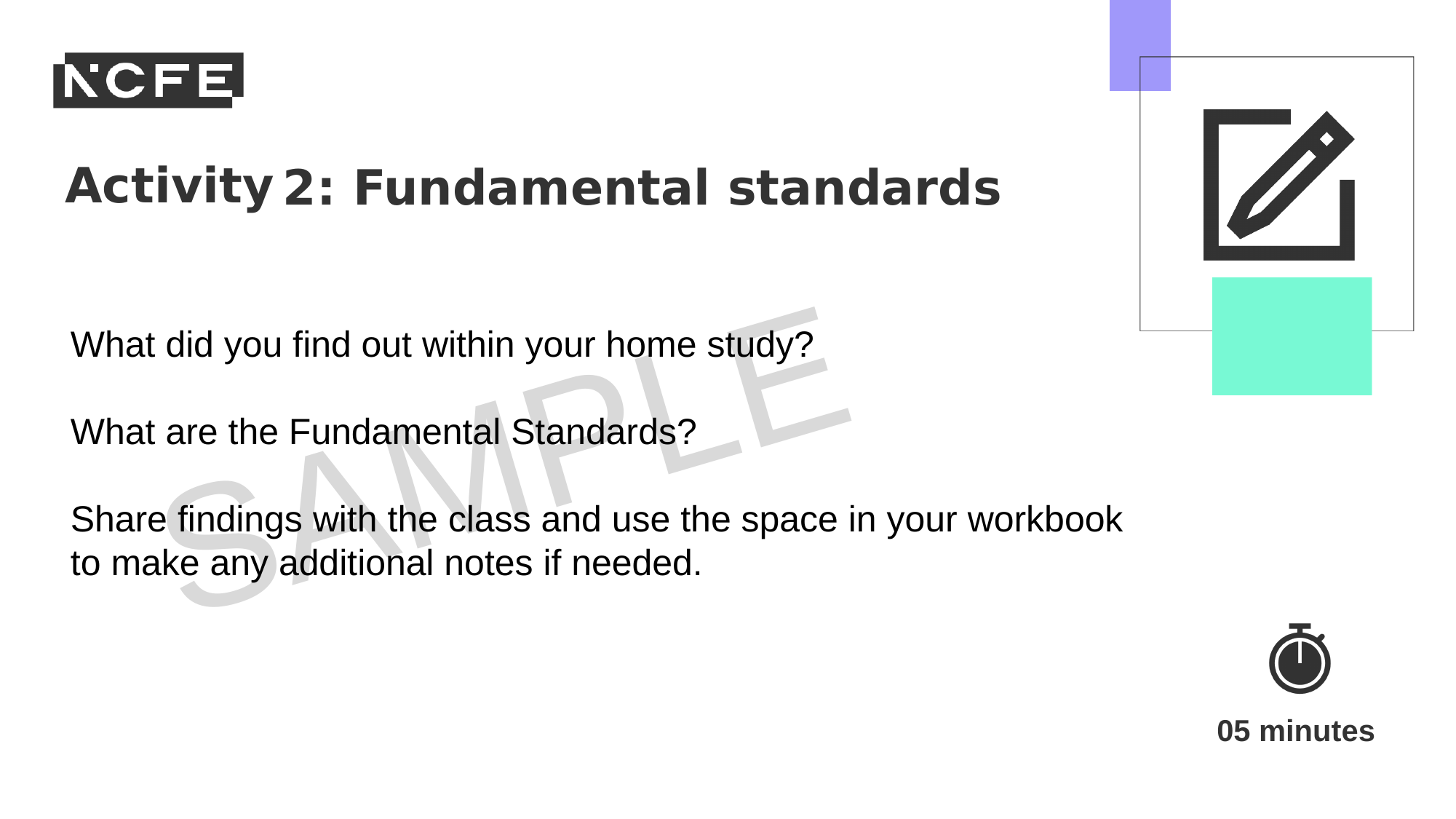

2: Fundamental standards

What did you find out within your home study?

What are the Fundamental Standards?

Share findings with the class and use the space in your workbook to make any additional notes if needed.
05 minutes